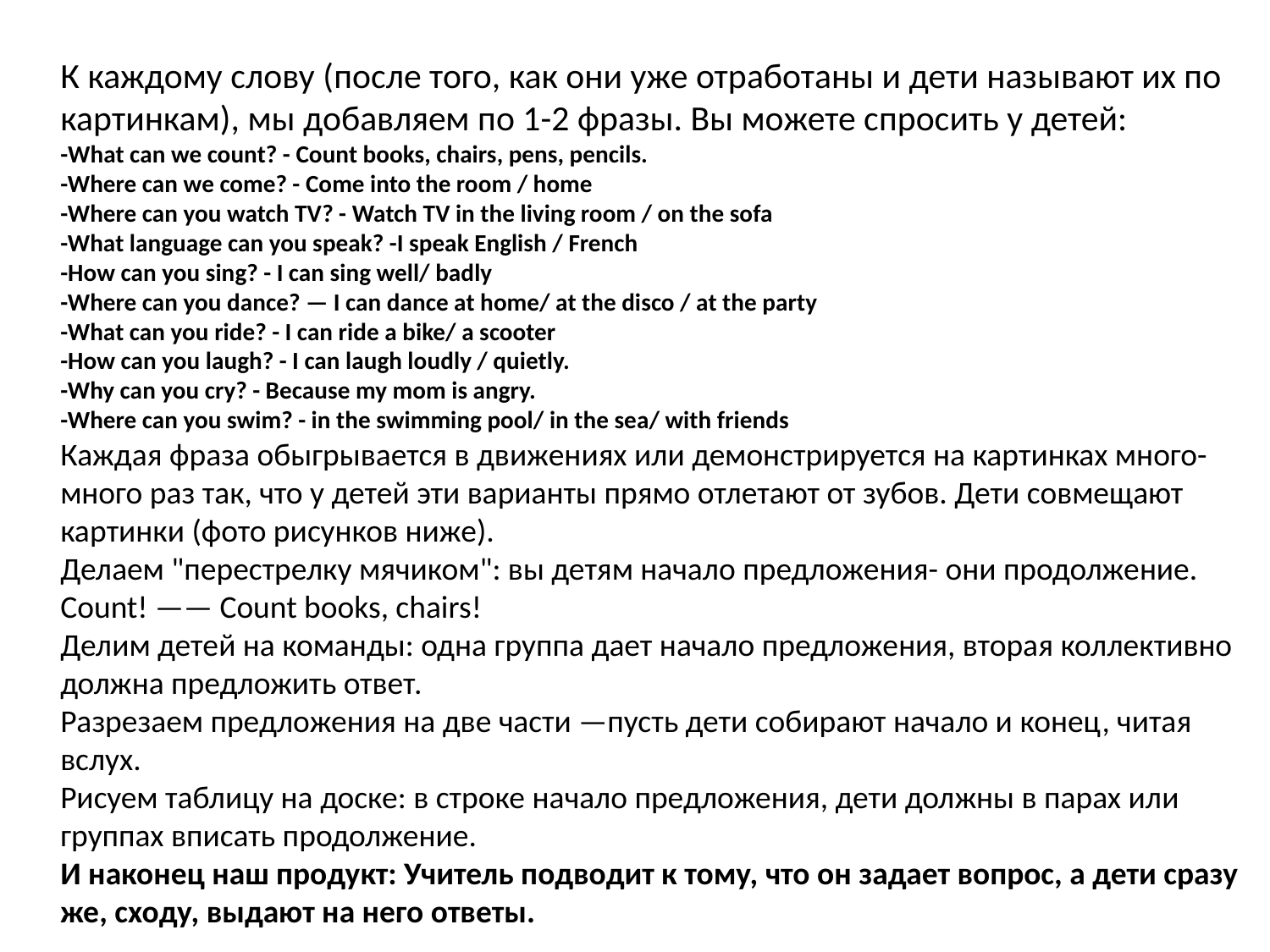

К каждому слову (после того, как они уже отработаны и дети называют их по картинкам), мы добавляем по 1-2 фразы. Вы можете спросить у детей:
-What can we count? - Count books, chairs, pens, pencils.
-Where can we come? - Come into the room / home
-Where can you watch TV? - Watch TV in the living room / on the sofa
-What language can you speak? -I speak English / French
-How can you sing? - I can sing well/ badly
-Where can you dance? — I can dance at home/ at the disco / at the party
-What can you ride? - I can ride a bike/ a scooter
-How can you laugh? - I can laugh loudly / quietly.
-Why can you cry? - Because my mom is angry.
-Where can you swim? - in the swimming pool/ in the sea/ with friends
Каждая фраза обыгрывается в движениях или демонстрируется на картинках много- много раз так, что у детей эти варианты прямо отлетают от зубов. Дети совмещают картинки (фото рисунков ниже).
Делаем "перестрелку мячиком": вы детям начало предложения- они продолжение. Count! —— Count books, chairs!
Делим детей на команды: одна группа дает начало предложения, вторая коллективно должна предложить ответ.
Разрезаем предложения на две части —пусть дети собирают начало и конец, читая вслух.
Рисуем таблицу на доске: в строке начало предложения, дети должны в парах или группах вписать продолжение.
И наконец наш продукт: Учитель подводит к тому, что он задает вопрос, а дети сразу же, сходу, выдают на него ответы.